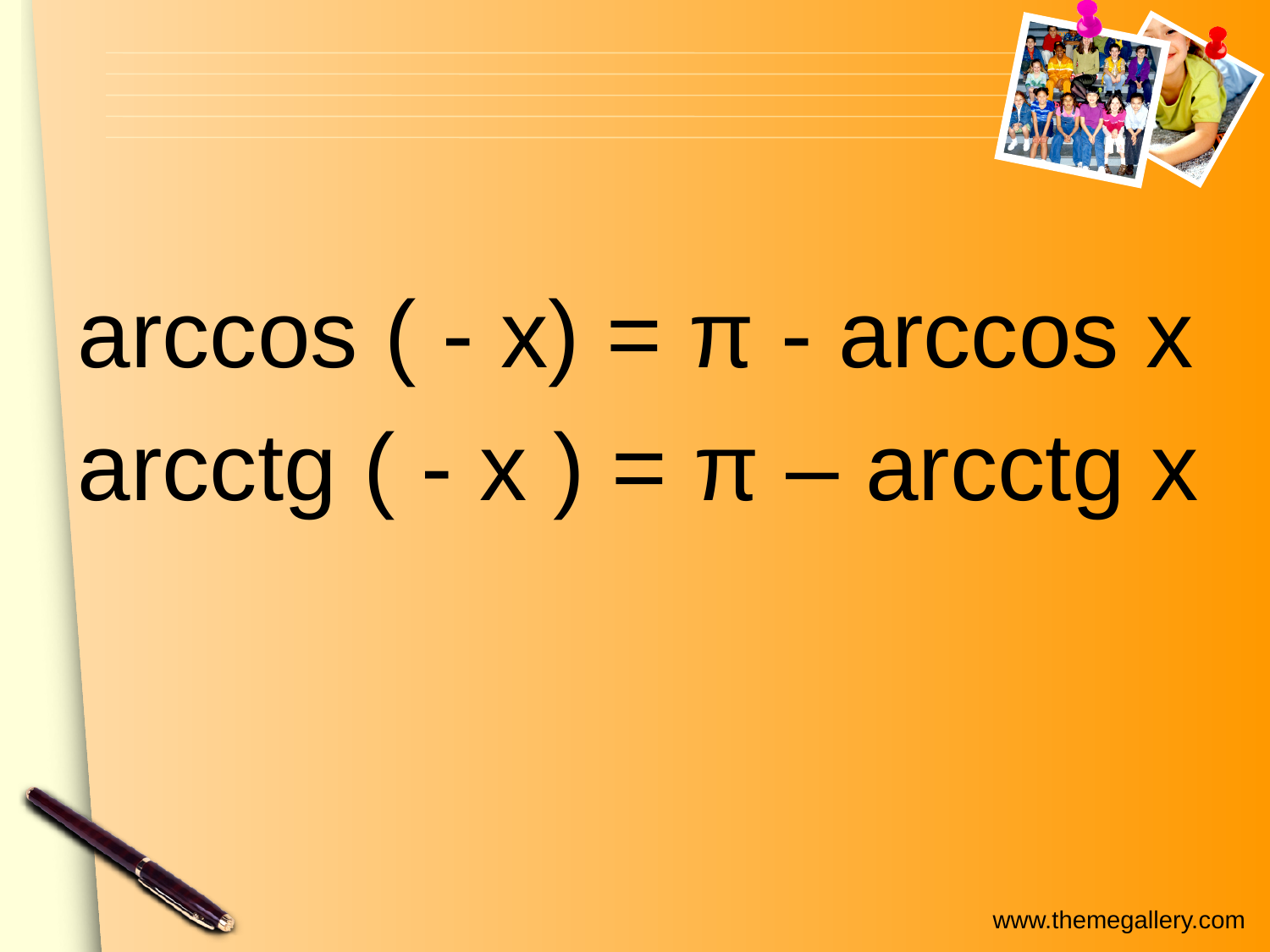

arccos ( - x) = π - arccos x
arcctg ( - x ) = π – arcctg x